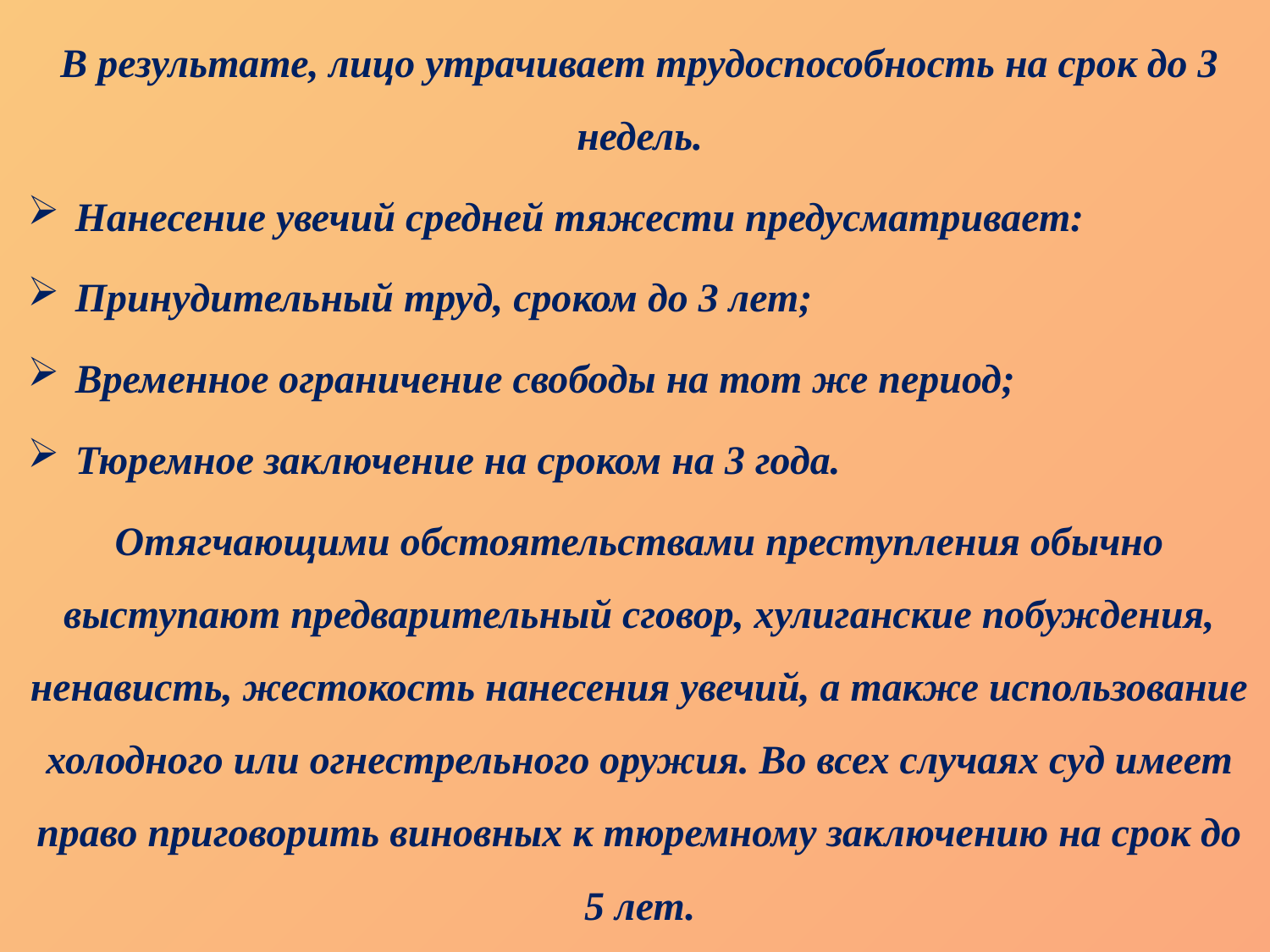

В результате, лицо утрачивает трудоспособность на срок до 3 недель.
Нанесение увечий средней тяжести предусматривает:
Принудительный труд, сроком до 3 лет;
Временное ограничение свободы на тот же период;
Тюремное заключение на сроком на 3 года.
Отягчающими обстоятельствами преступления обычно выступают предварительный сговор, хулиганские побуждения, ненависть, жестокость нанесения увечий, а также использование холодного или огнестрельного оружия. Во всех случаях суд имеет право приговорить виновных к тюремному заключению на срок до 5 лет.